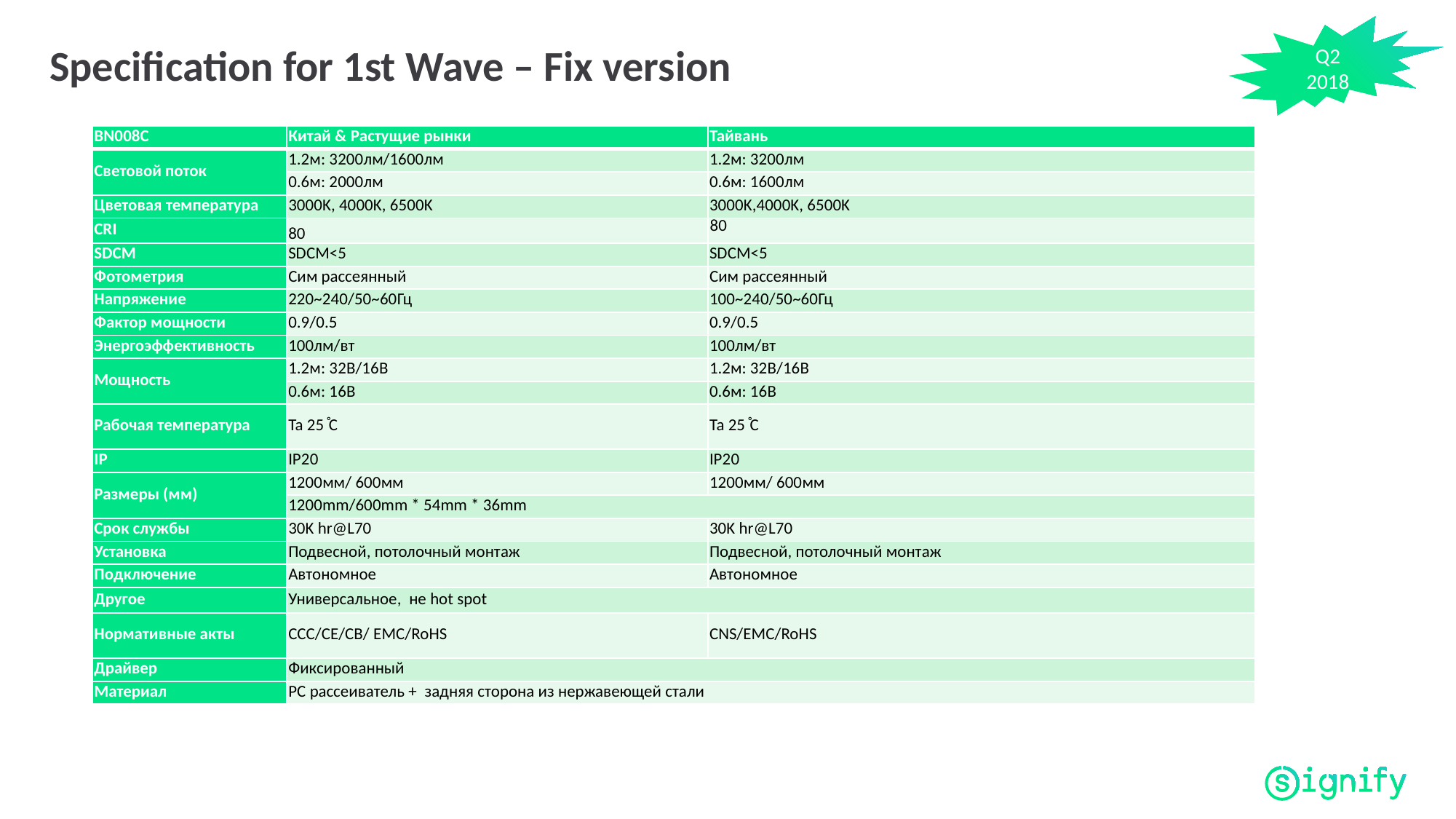

Q2 2018
Specification for 1st Wave – Fix version
| BN008C | Китай & Растущие рынки | Тайвань |
| --- | --- | --- |
| Световой поток | 1.2м: 3200лм/1600лм | 1.2м: 3200лм |
|  | 0.6м: 2000лм | 0.6м: 1600лм |
| Цветовая температура | 3000K, 4000K, 6500K | 3000K,4000K, 6500K |
| CRI | 80 | 80 |
| SDCM | SDCM<5 | SDCM<5 |
| Фотометрия | Сим рассеянный | Сим рассеянный |
| Напряжение | 220~240/50~60Гц | 100~240/50~60Гц |
| Фактор мощности | 0.9/0.5 | 0.9/0.5 |
| Энергоэффективность | 100лм/вт | 100лм/вт |
| Мощность | 1.2м: 32В/16В | 1.2м: 32В/16В |
|  | 0.6м: 16В | 0.6м: 16В |
| Рабочая температура | Ta 25 ̊C | Ta 25 ̊C |
| IP | IP20 | IP20 |
| Размеры (мм) | 1200мм/ 600мм | 1200мм/ 600мм |
|  | 1200mm/600mm \* 54mm \* 36mm |  |
| Срок службы | 30K hr@L70 | 30K hr@L70 |
| Установка | Подвесной, потолочный монтаж | Подвесной, потолочный монтаж |
| Подключение | Автономное | Автономное |
| Другое | Универсальное, не hot spot |  |
| Нормативные акты | CCC/CE/CB/ EMC/RoHS | CNS/EMC/RoHS |
| Драйвер | Фиксированный |  |
| Материал | PC рассеиватель + задняя сторона из нержавеющей стали |  |